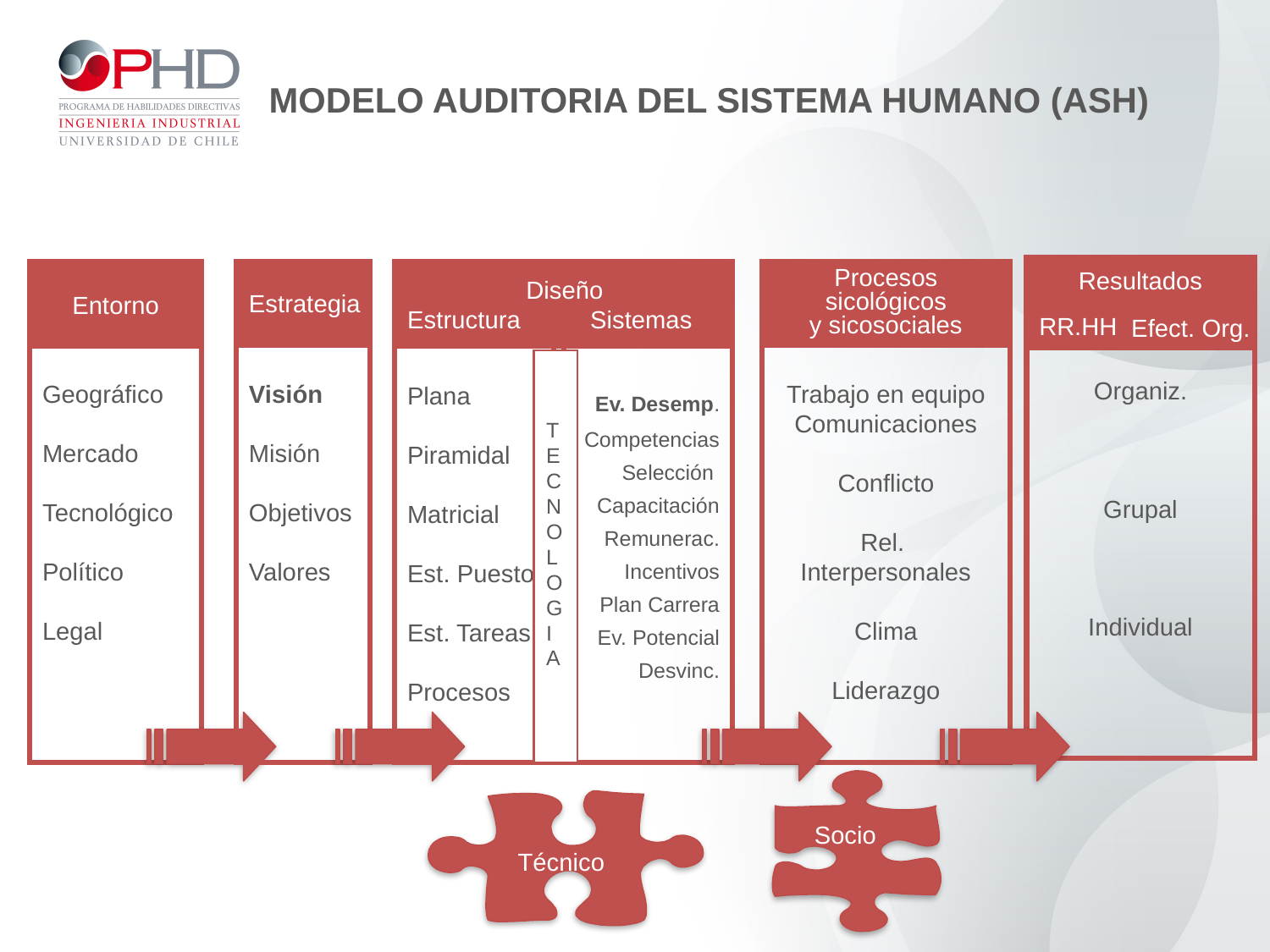

MODELO AUDITORIA DEL SISTEMA HUMANO (ASH)

Organiz.

Grupal

Individual

Resultados
RR.HH
Efect. Org.

Geográfico

Mercado

Tecnológico

Político

Legal

Entorno

Visión

Misión

Objetivos

Valores

Estrategia

                 Diseño
Estructura          Sistemas

Plana

Piramidal

Matricial

Est. Puestos

Est. Tareas

Procesos

Ev. Desemp.
Competencias
Selección
Capacitación
Remunerac.
Incentivos
Plan Carrera
Ev. Potencial
Desvinc.
T
E
C
N
O
L
O
G
I
A

Trabajo en equipo
Comunicaciones

Conflicto

Rel.
Interpersonales

Clima

Liderazgo
Procesos
 sicológicos
y sicosociales

  Socio

Técnico